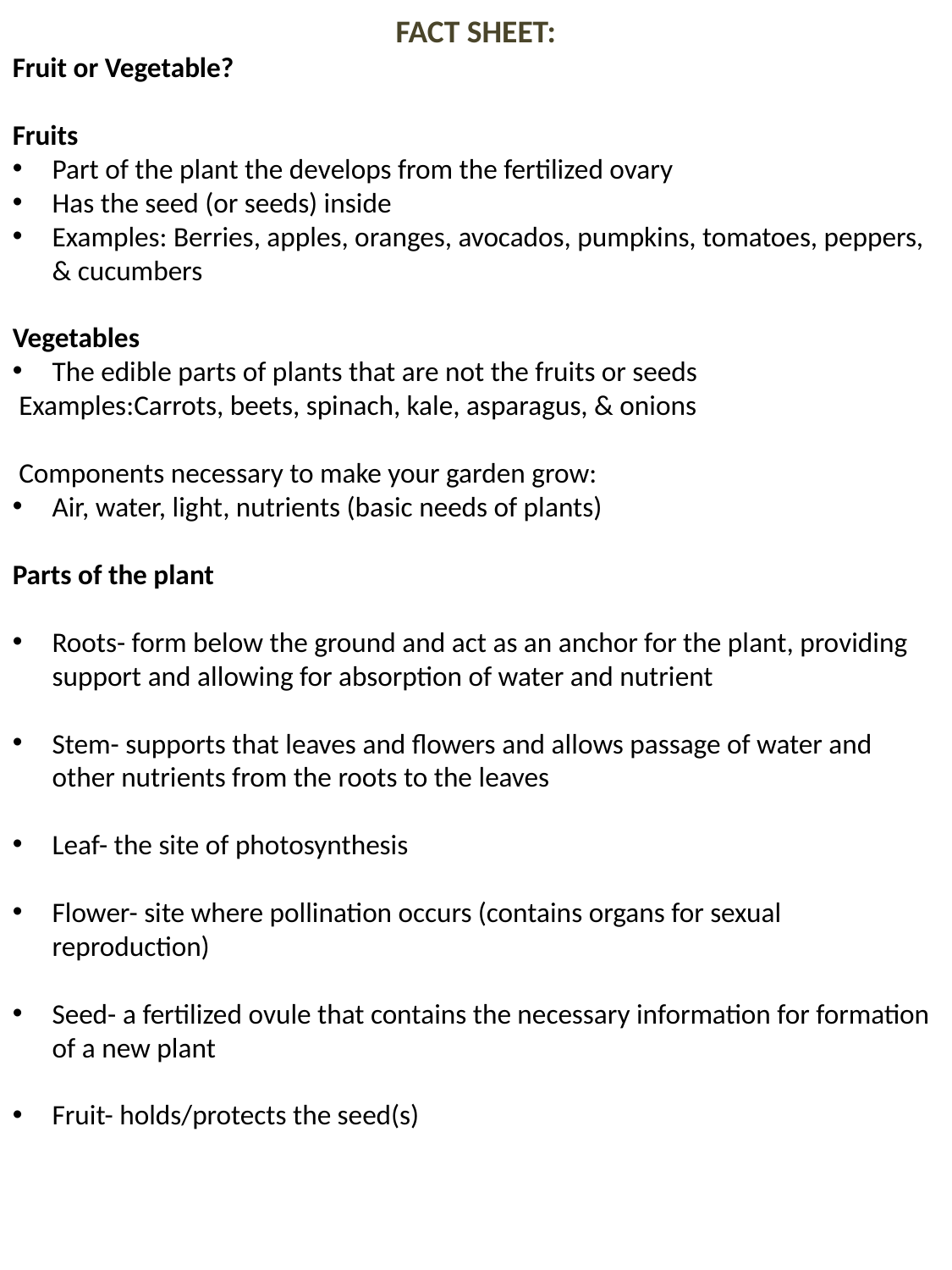

FACT SHEET:
Fruit or Vegetable?

Fruits
Part of the plant the develops from the fertilized ovary
Has the seed (or seeds) inside
Examples: Berries, apples, oranges, avocados, pumpkins, tomatoes, peppers, & cucumbers

Vegetables
The edible parts of plants that are not the fruits or seeds
 Examples:Carrots, beets, spinach, kale, asparagus, & onions

 Components necessary to make your garden grow:
Air, water, light, nutrients (basic needs of plants)

Parts of the plant

Roots- form below the ground and act as an anchor for the plant, providing support and allowing for absorption of water and nutrient

Stem- supports that leaves and flowers and allows passage of water and other nutrients from the roots to the leaves

Leaf- the site of photosynthesis

Flower- site where pollination occurs (contains organs for sexual reproduction)

Seed- a fertilized ovule that contains the necessary information for formation of a new plant

Fruit- holds/protects the seed(s)